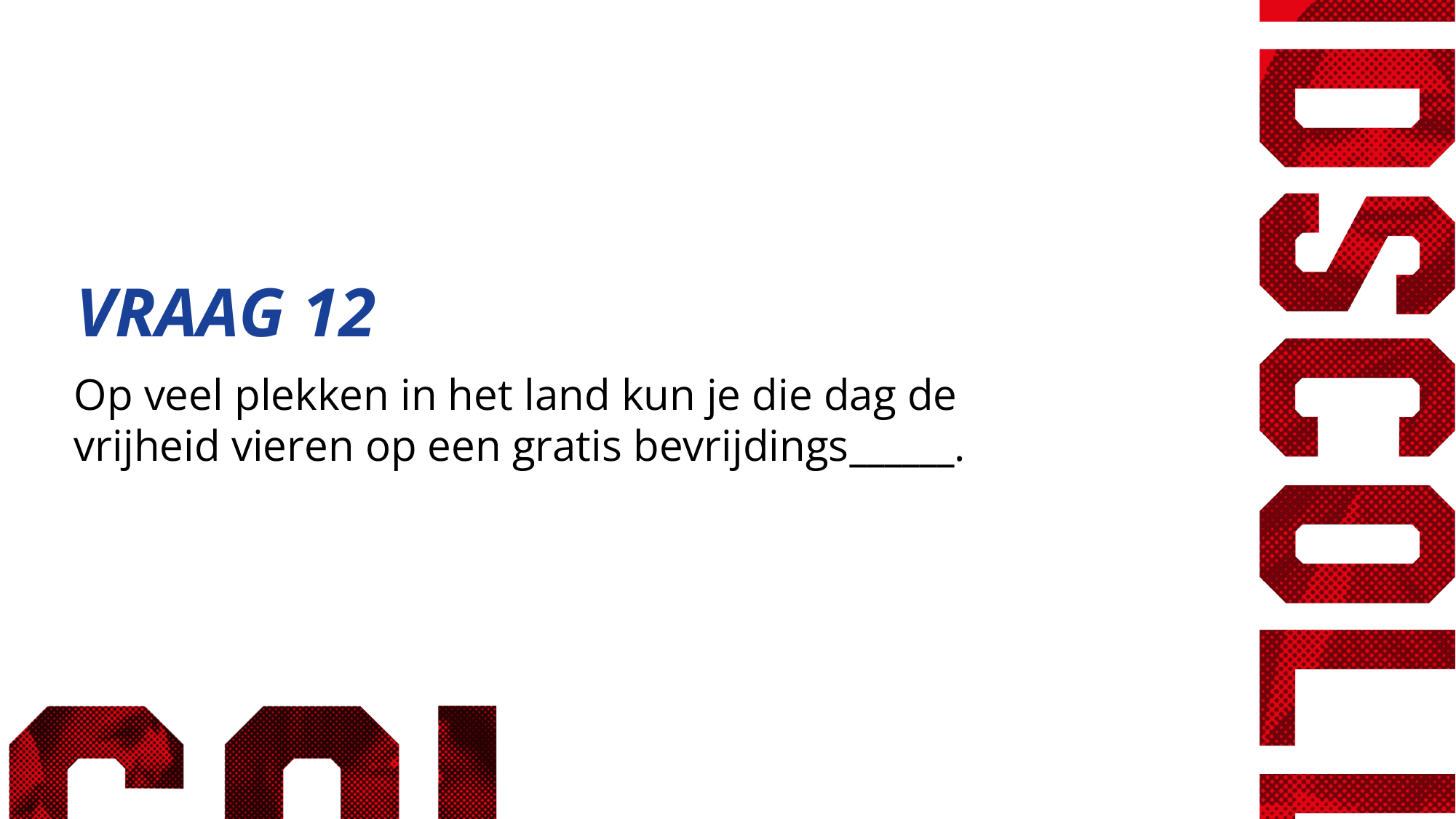

VRAAG 12
Op veel plekken in het land kun je die dag de vrijheid vieren op een gratis bevrijdings______.